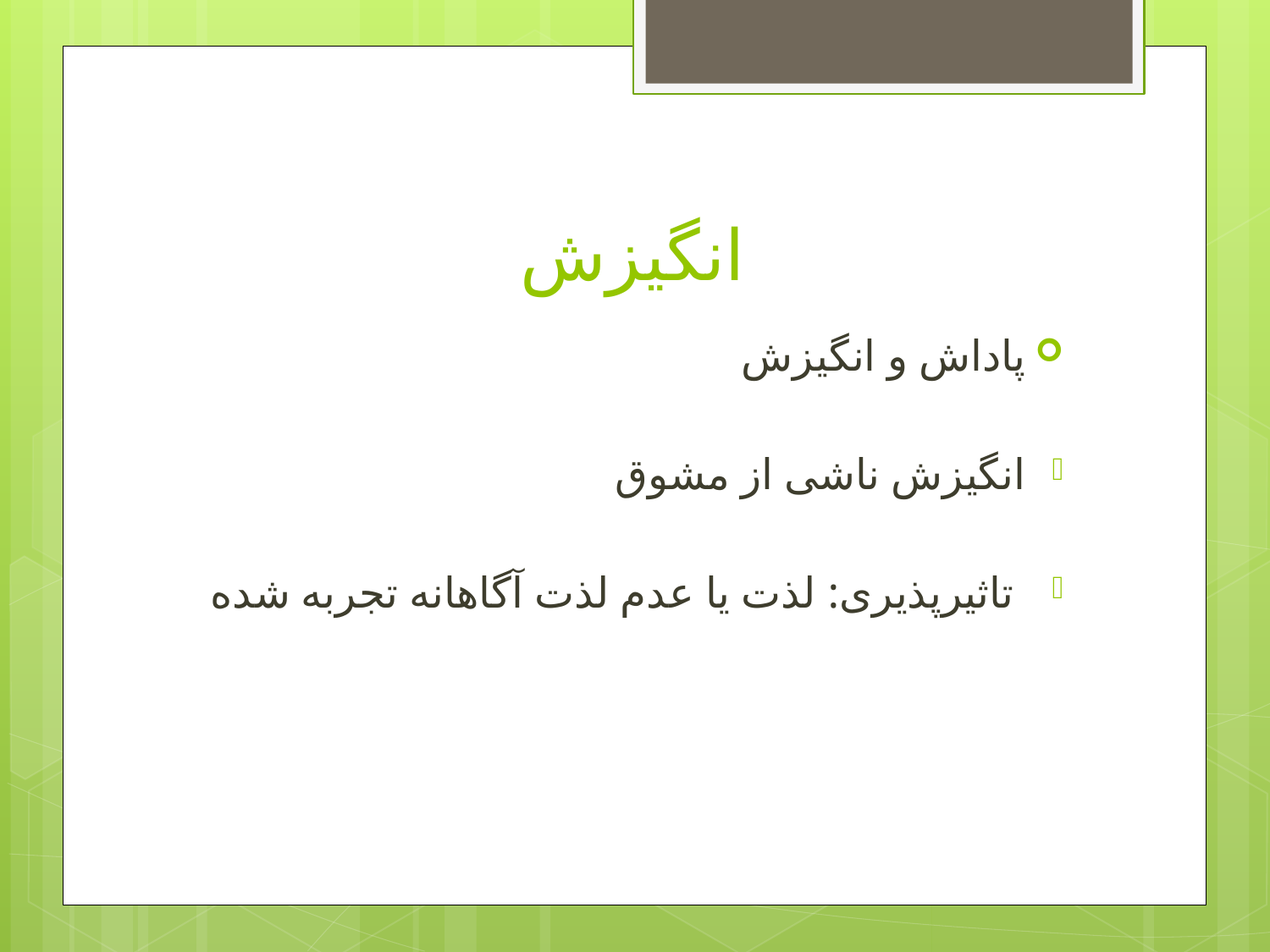

# انگیزش
پاداش و انگیزش

انگیزش ناشی از مشوق

 تاثیرپذیری: لذت یا عدم لذت آگاهانه تجربه شده